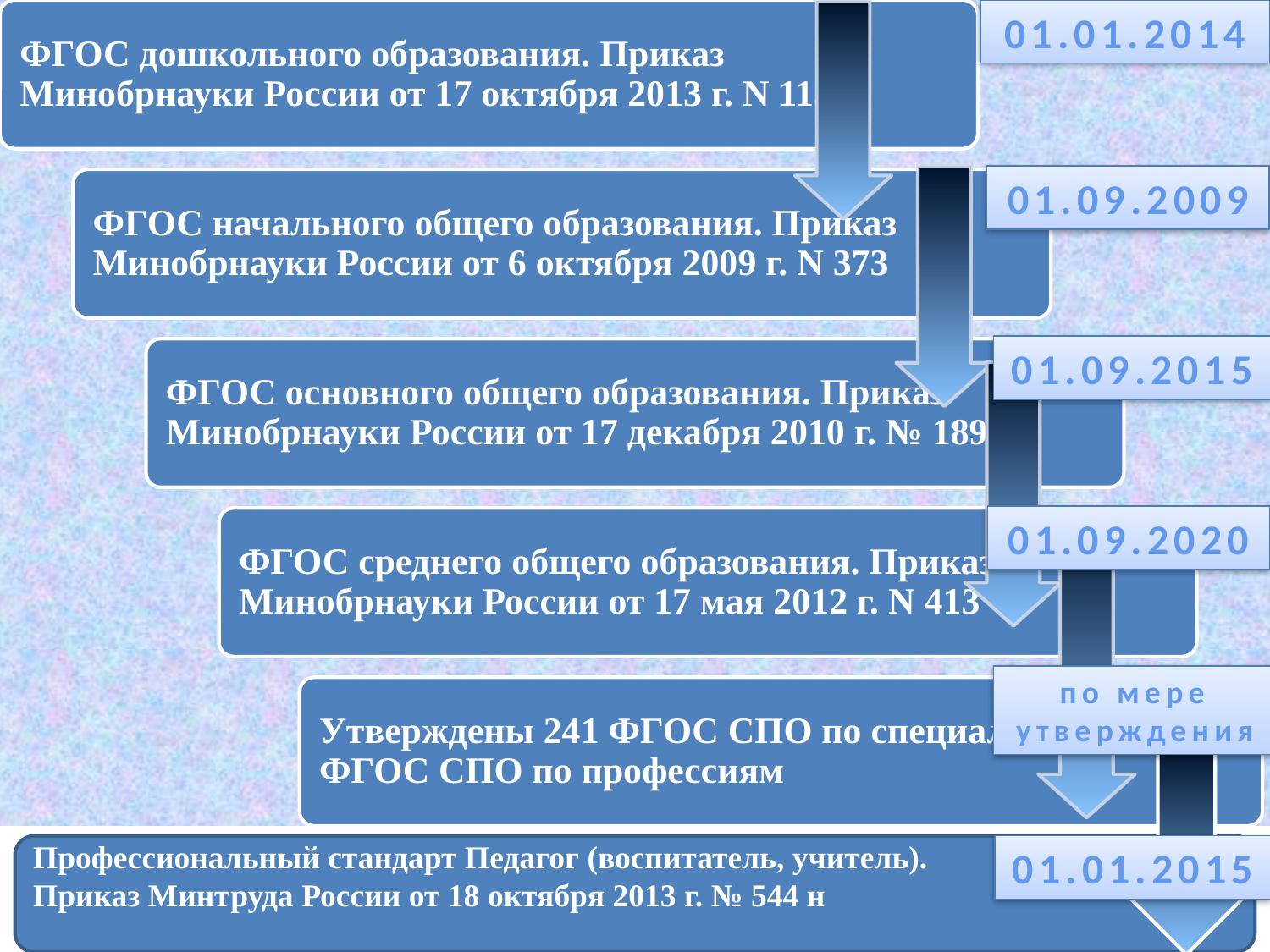

ФГОС дошкольного образования. Приказ Минобрнауки России от 17 октября 2013 г. N 1155
ФГОС начального общего образования. Приказ Минобрнауки России от 6 октября 2009 г. N 373
ФГОС основного общего образования. Приказ Минобрнауки России от 17 декабря 2010 г. № 1897
ФГОС среднего общего образования. Приказ Минобрнауки России от 17 мая 2012 г. N 413
Утверждены 241 ФГОС СПО по специальностям, 300 ФГОС СПО по профессиям

01.01.2014
01.09.2009
01.09.2015
01.09.2020
по мере утверждения

01.01.2015
Профессиональный стандарт Педагог (воспитатель, учитель).
Приказ Минтруда России от 18 октября 2013 г. № 544 н